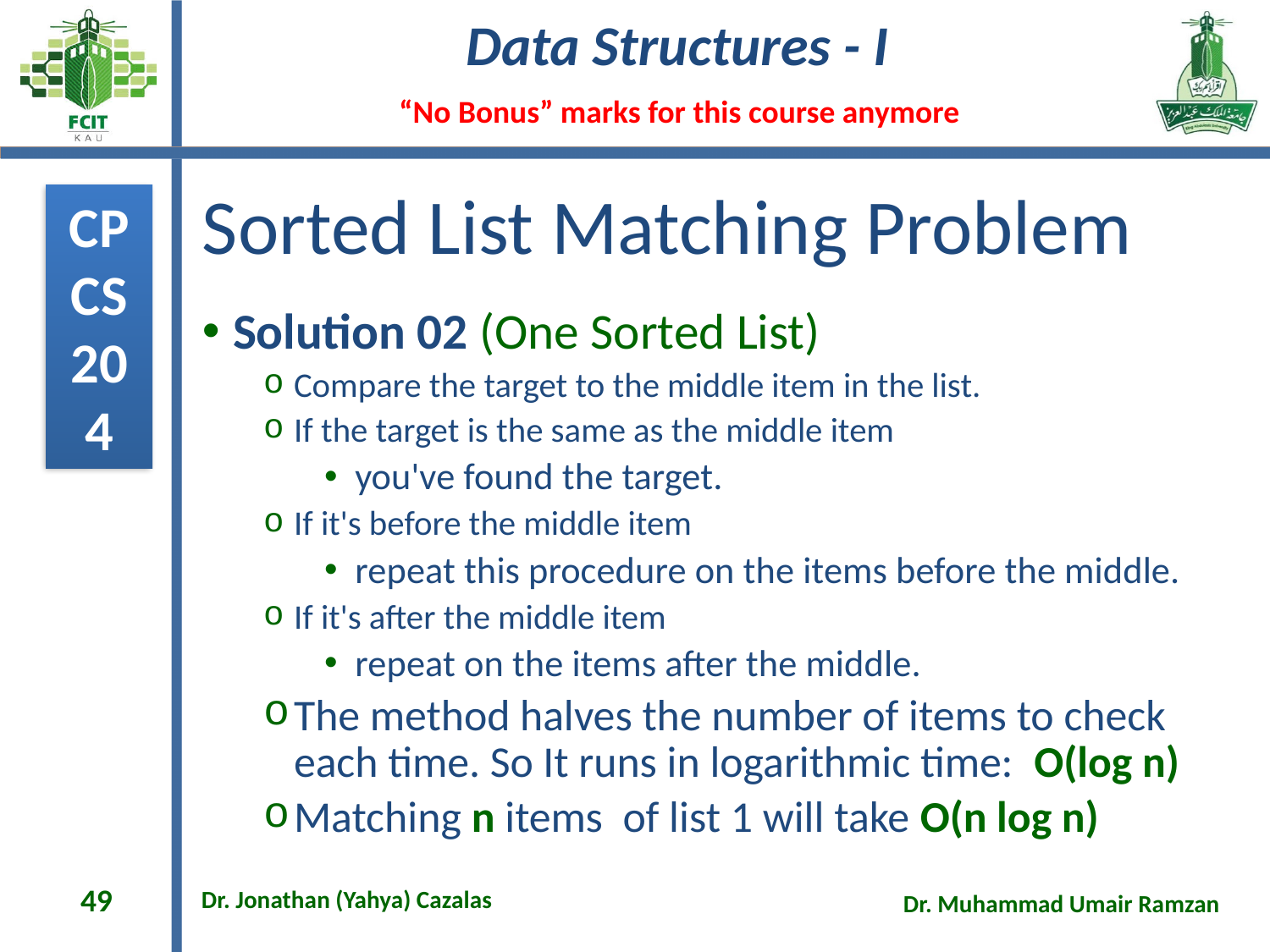

# Sorted List Matching Problem
Solution 02 (One Sorted List)
Compare the target to the middle item in the list.
If the target is the same as the middle item
you've found the target.
If it's before the middle item
repeat this procedure on the items before the middle.
If it's after the middle item
repeat on the items after the middle.
The method halves the number of items to check each time. So It runs in logarithmic time:  O(log n)
Matching n items  of list 1 will take O(n log n)
49